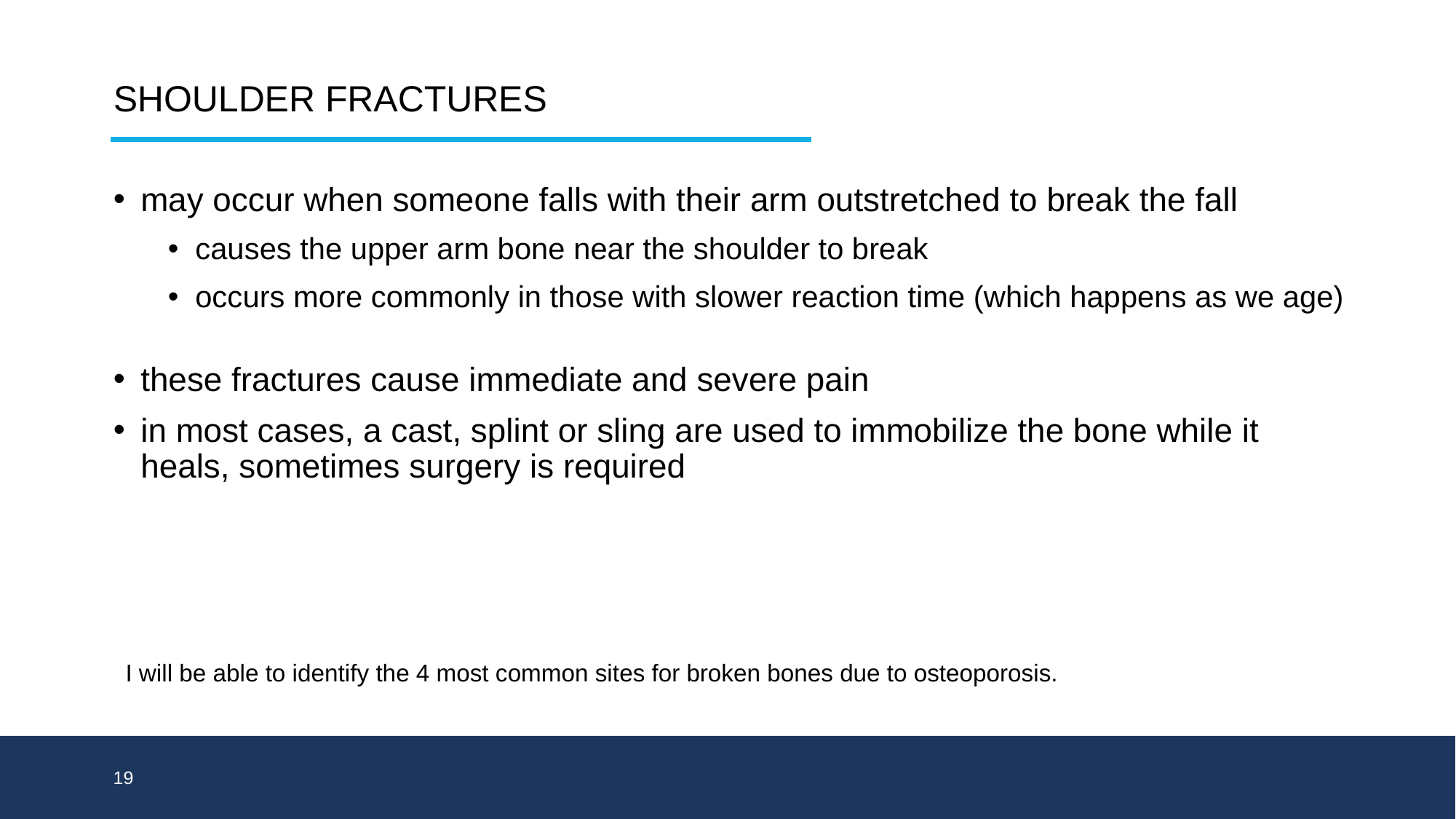

# Shoulder Fractures
may occur when someone falls with their arm outstretched to break the fall
causes the upper arm bone near the shoulder to break
occurs more commonly in those with slower reaction time (which happens as we age)

these fractures cause immediate and severe pain
in most cases, a cast, splint or sling are used to immobilize the bone while it heals, sometimes surgery is required

I will be able to identify the 4 most common sites for broken bones due to osteoporosis.